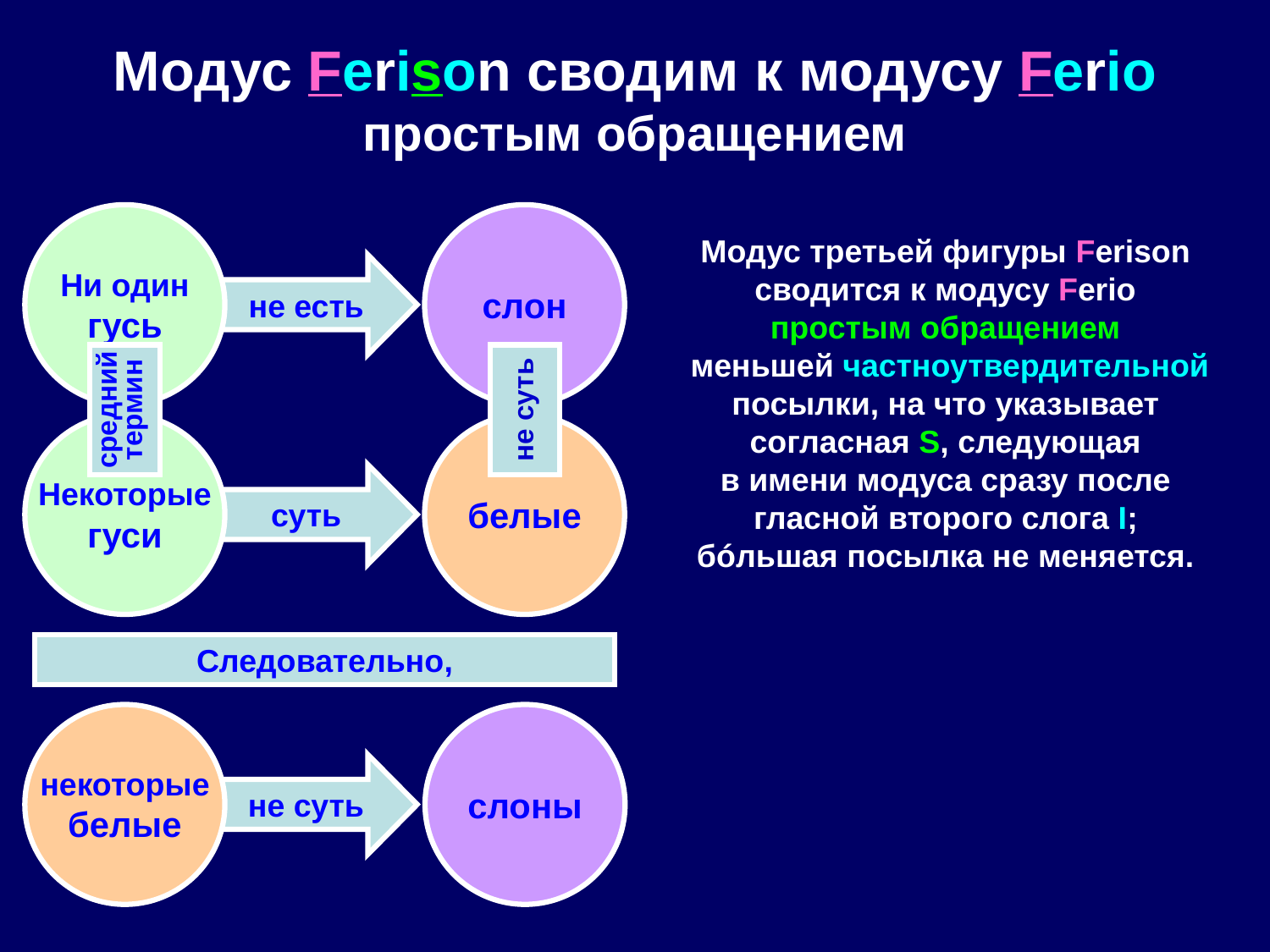

# Модус Ferison сводим к модусу Ferio простым обращением
Ни один
гусь
слон
Модус третьей фигуры Ferison
сводится к модусу Ferio
простым обращением
меньшей частноутвердительной посылки, на что указывает
согласная S, следующая
в имени модуса сразу после
гласной второго слога I;
бóльшая посылка не меняется.
не есть
средний
термин
не суть
Некоторые
гуси
белые
суть
Следовательно,
некоторые
белые
слоны
не суть